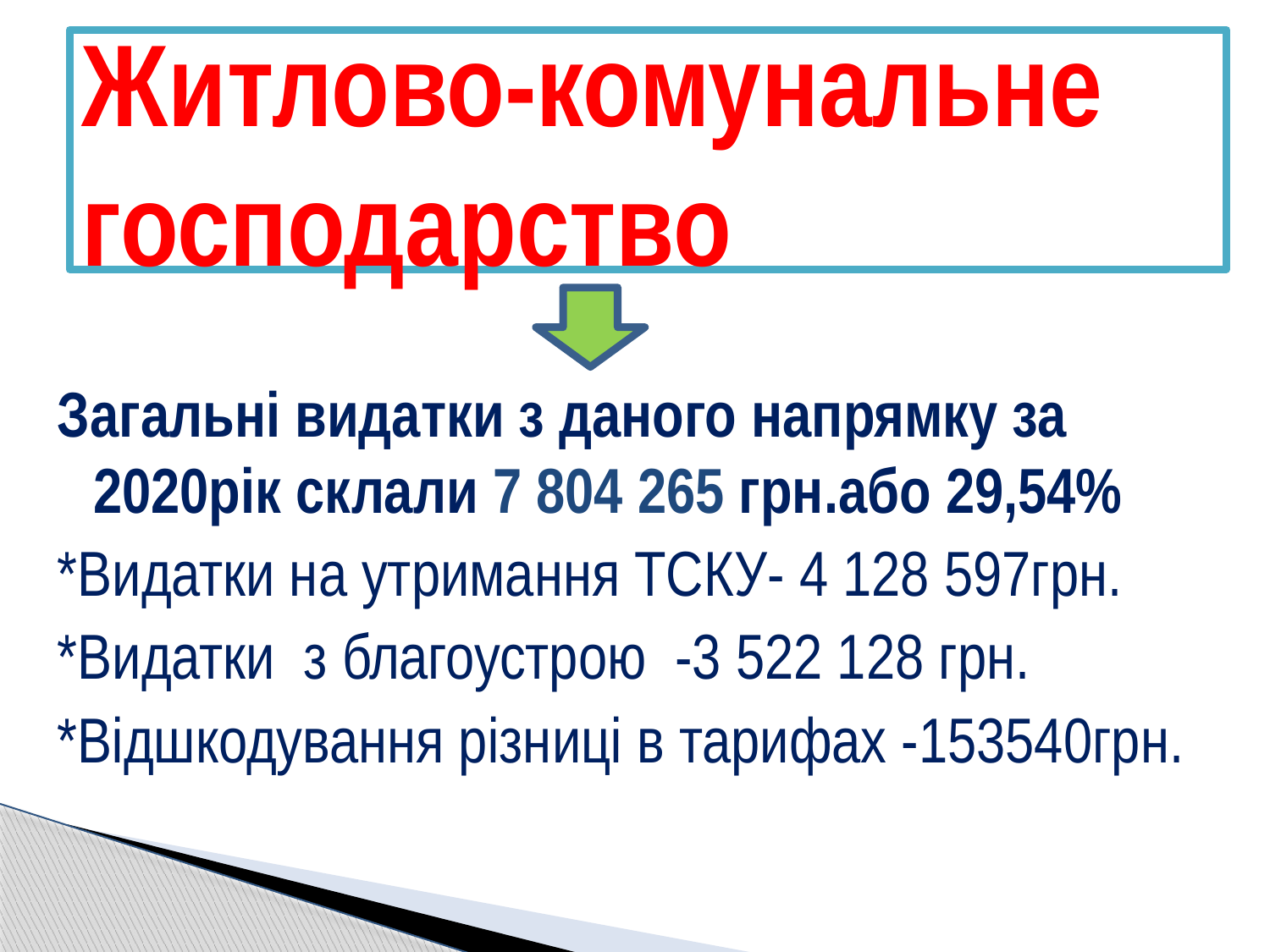

# Житлово-комунальне     господарство

Загальні видатки з даного напрямку за 2020рік склали 7 804 265 грн.або 29,54%
*Видатки на утримання ТСКУ- 4 128 597грн.
*Видатки  з благоустрою  -3 522 128 грн.
*Відшкодування різниці в тарифах -153540грн.